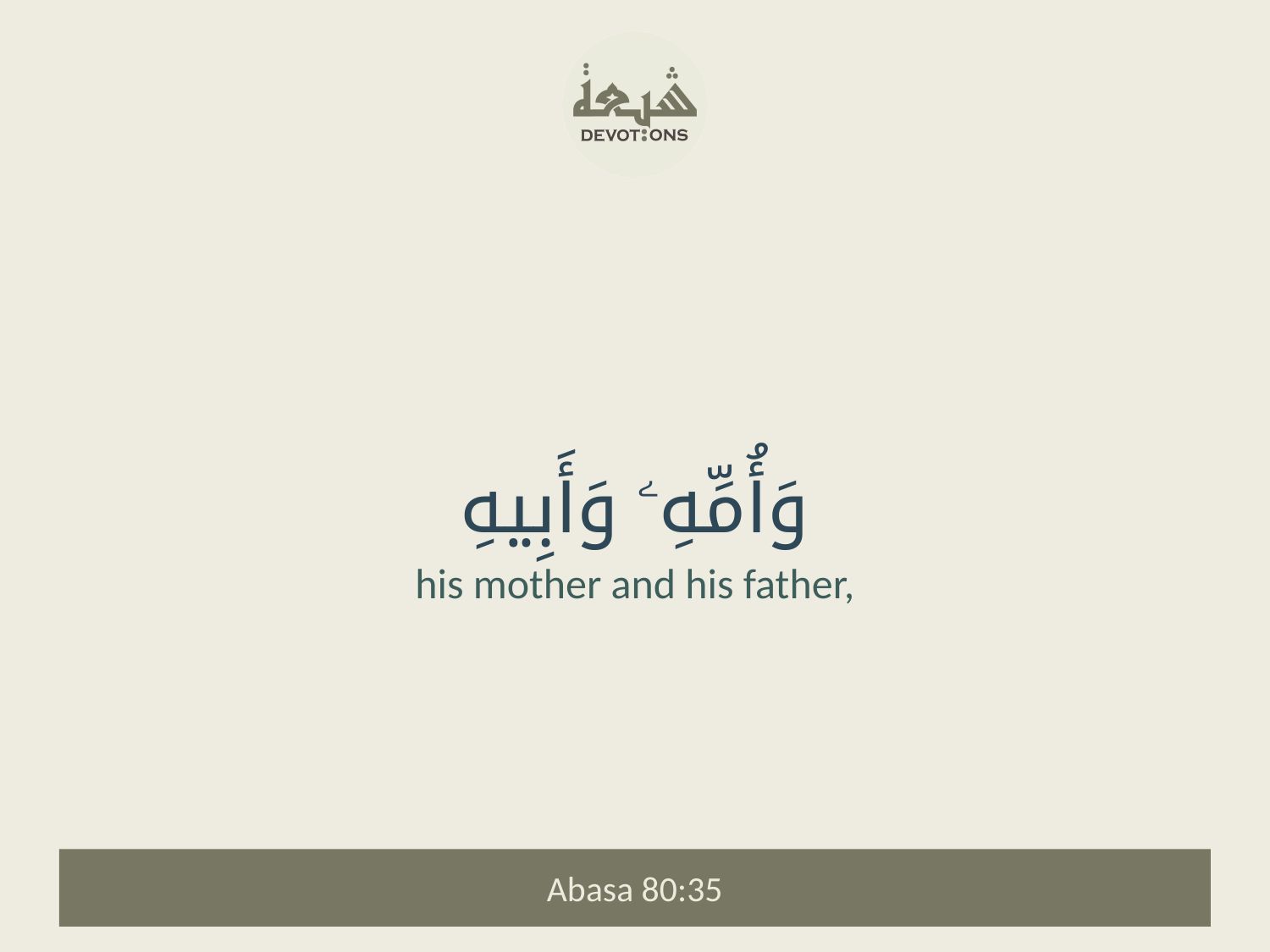

وَأُمِّهِۦ وَأَبِيهِ
his mother and his father,
Abasa 80:35